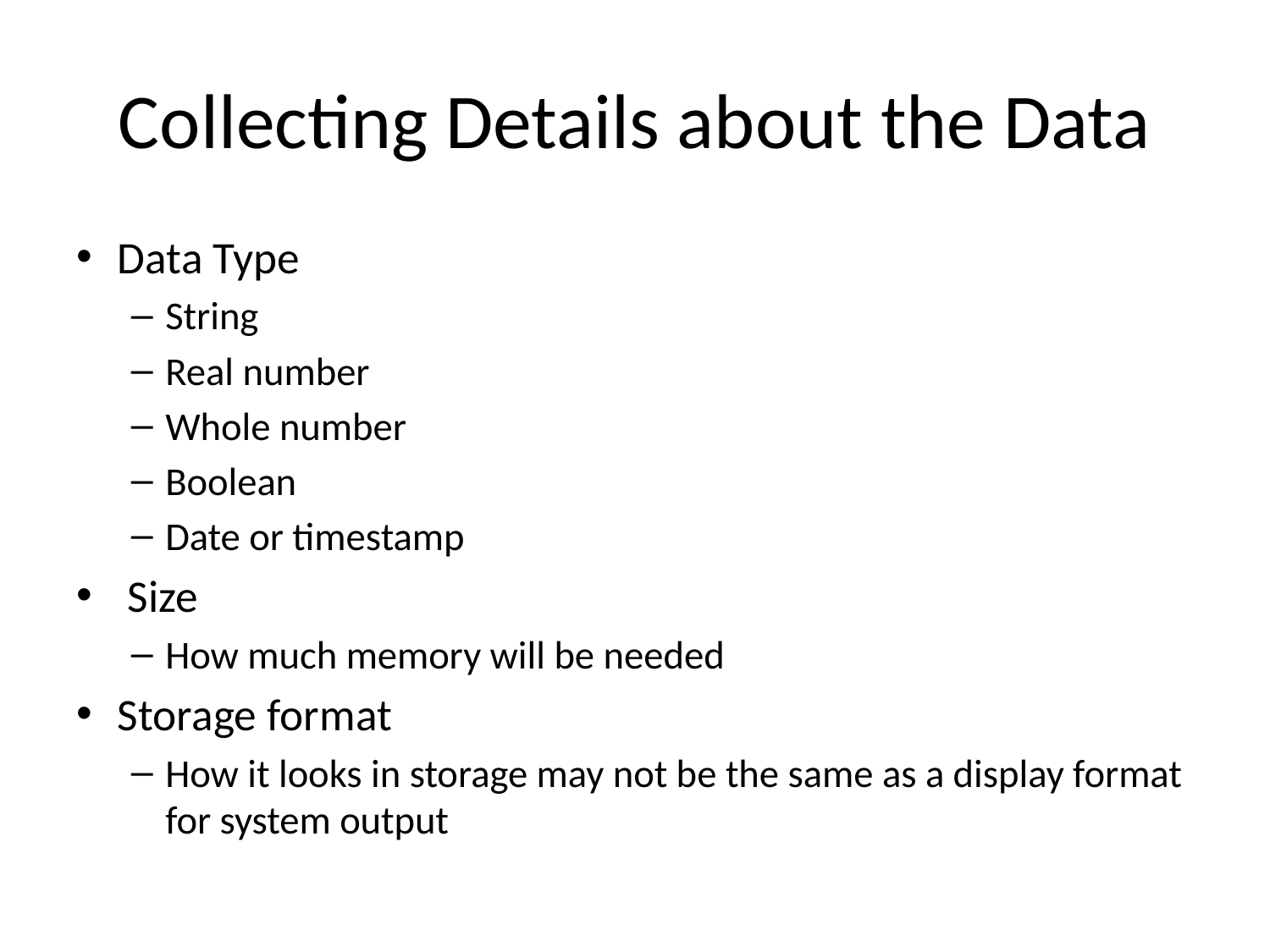

# Collecting Details about the Data
Data Type
String
Real number
Whole number
Boolean
Date or timestamp
 Size
How much memory will be needed
Storage format
How it looks in storage may not be the same as a display format for system output